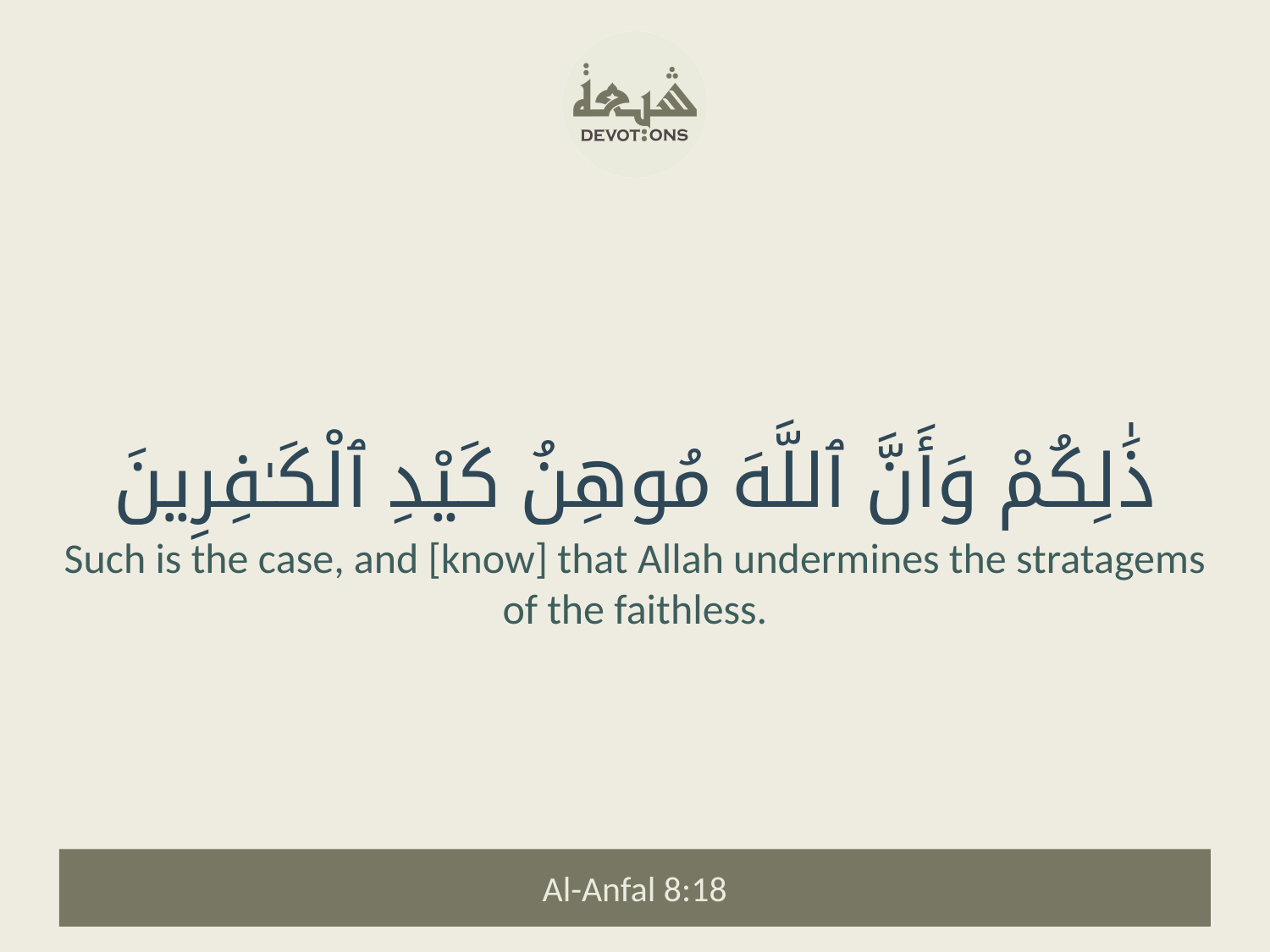

ذَٰلِكُمْ وَأَنَّ ٱللَّهَ مُوهِنُ كَيْدِ ٱلْكَـٰفِرِينَ
Such is the case, and [know] that Allah undermines the stratagems of the faithless.
Al-Anfal 8:18